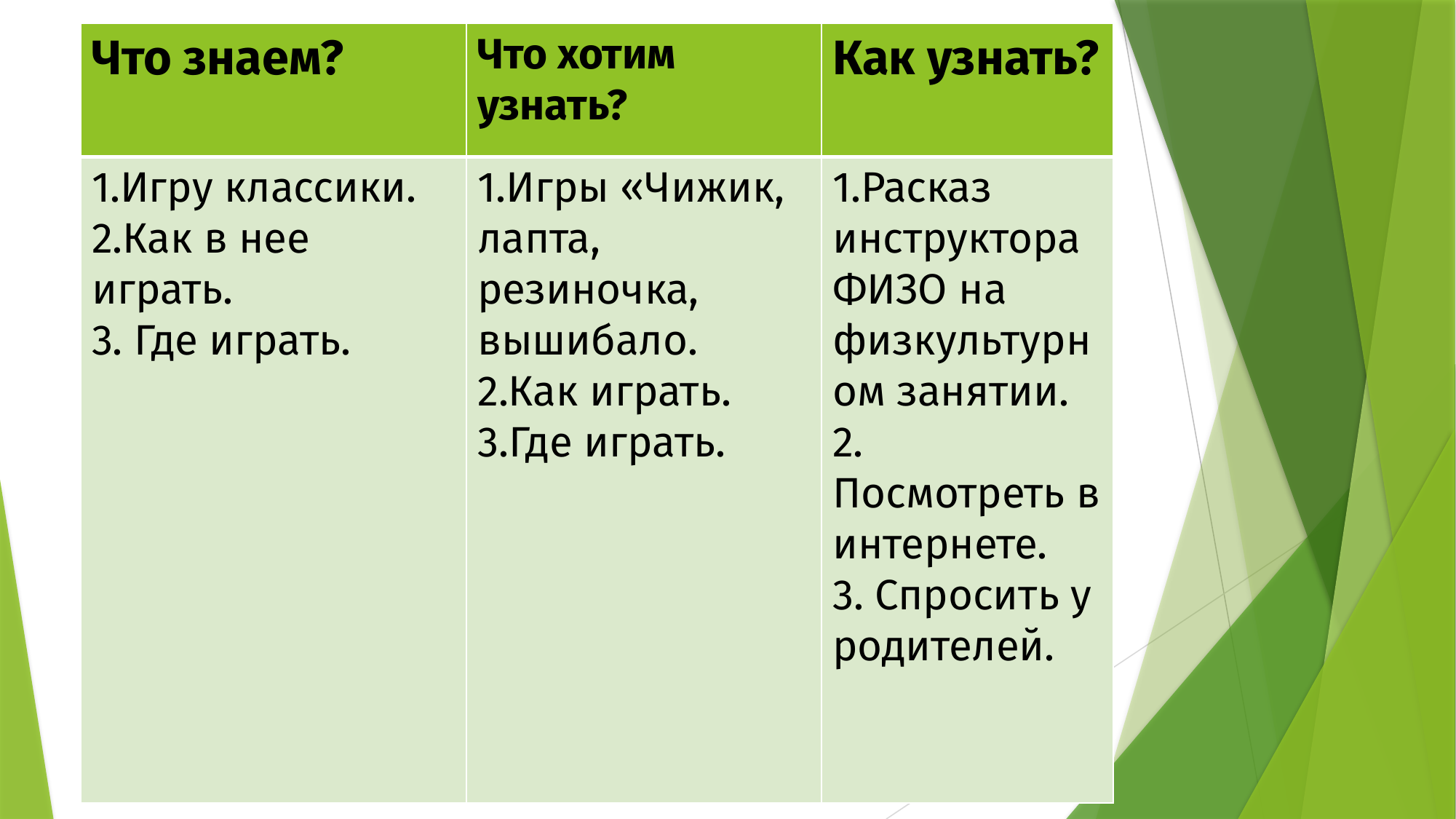

| Что знаем? | Что хотим узнать? | Как узнать? |
| --- | --- | --- |
| 1.Игру классики. 2.Как в нее играть. 3. Где играть. | 1.Игры «Чижик, лапта, резиночка, вышибало. 2.Как играть. 3.Где играть. | 1.Расказ инструктора ФИЗО на физкультурном занятии. 2. Посмотреть в интернете. 3. Спросить у родителей. |
#